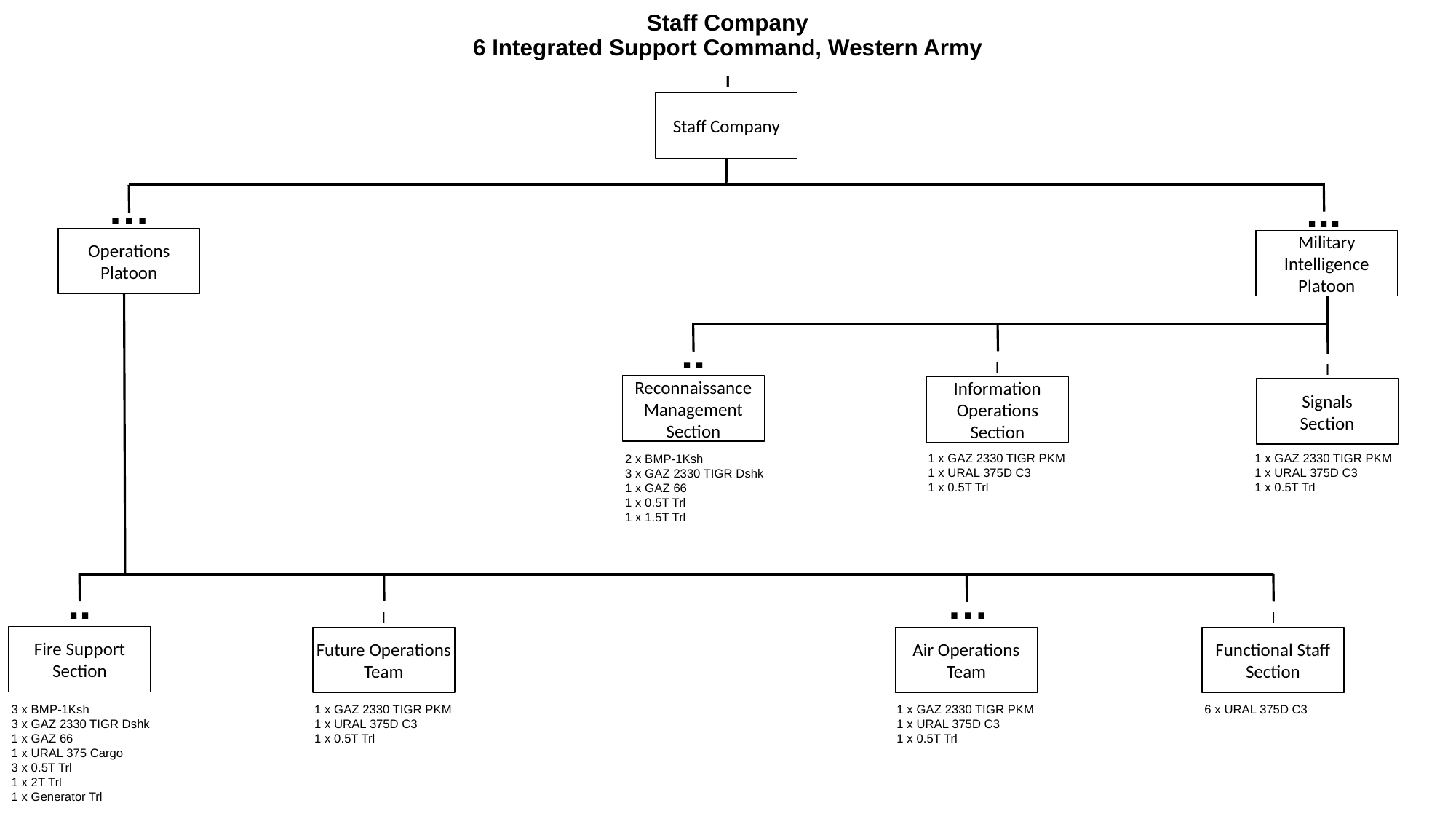

# Staff Company 6 Integrated Support Command, Western Army
I
Staff Company
…
...
Operations
Platoon
Military Intelligence Platoon
..
I
I
Reconnaissance Management Section
Information Operations
Section
Signals
Section
1 x GAZ 2330 TIGR PKM
1 x URAL 375D C3
1 x 0.5T Trl
1 x GAZ 2330 TIGR PKM
1 x URAL 375D C3
1 x 0.5T Trl
2 x BMP-1Ksh
3 x GAZ 2330 TIGR Dshk
1 x GAZ 66
1 x 0.5T Trl
1 x 1.5T Trl
..
…
I
I
Fire Support Section
Future Operations Team
Air Operations Team
Functional Staff Section
6 x URAL 375D C3
1 x GAZ 2330 TIGR PKM
1 x URAL 375D C3
1 x 0.5T Trl
3 x BMP-1Ksh
3 x GAZ 2330 TIGR Dshk
1 x GAZ 66
1 x URAL 375 Cargo
3 x 0.5T Trl
1 x 2T Trl
1 x Generator Trl
1 x GAZ 2330 TIGR PKM
1 x URAL 375D C3
1 x 0.5T Trl